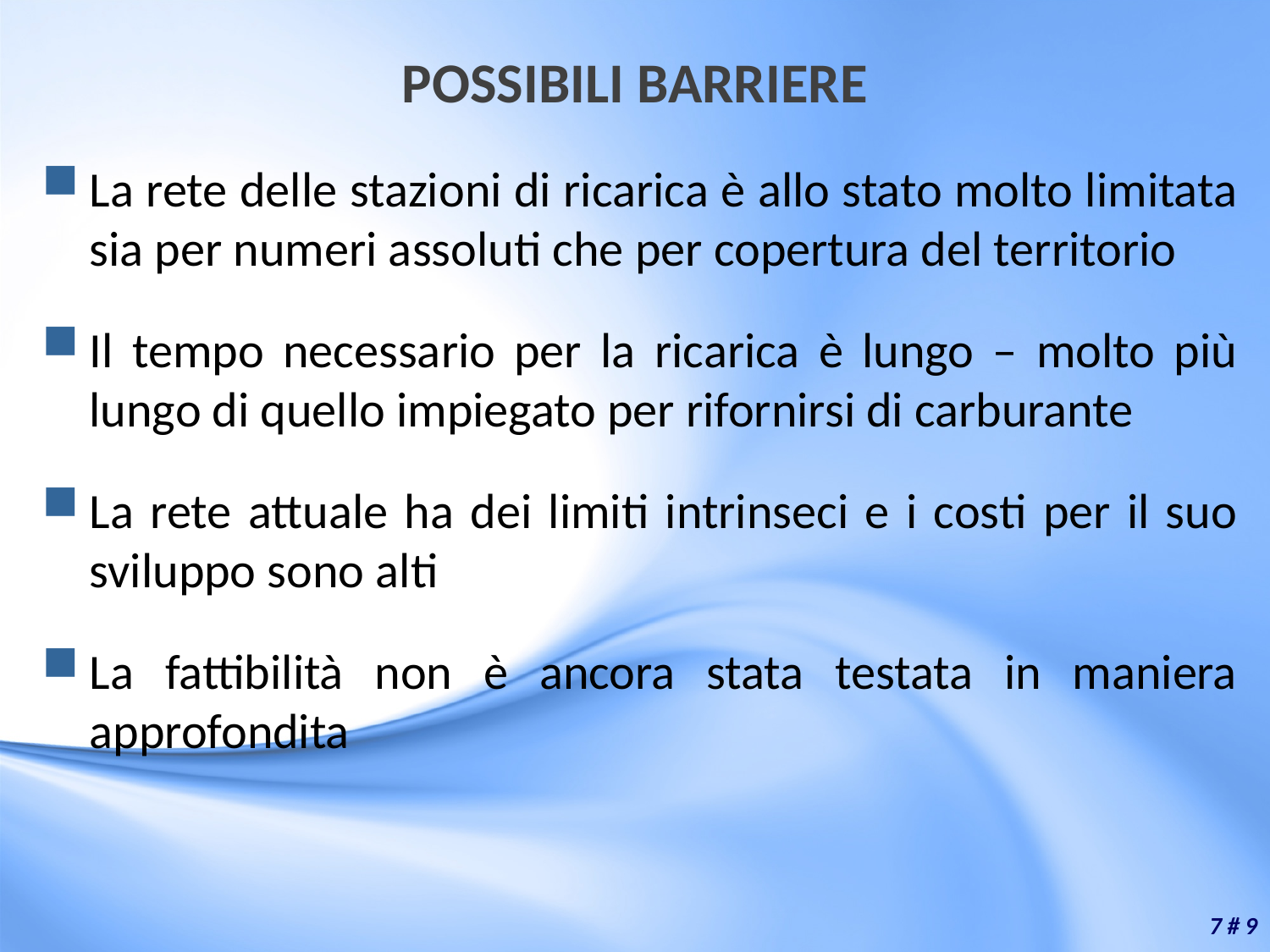

# POSSIBILI BARRIERE
La rete delle stazioni di ricarica è allo stato molto limitata sia per numeri assoluti che per copertura del territorio
Il tempo necessario per la ricarica è lungo – molto più lungo di quello impiegato per rifornirsi di carburante
La rete attuale ha dei limiti intrinseci e i costi per il suo sviluppo sono alti
La fattibilità non è ancora stata testata in maniera approfondita

7 # 9